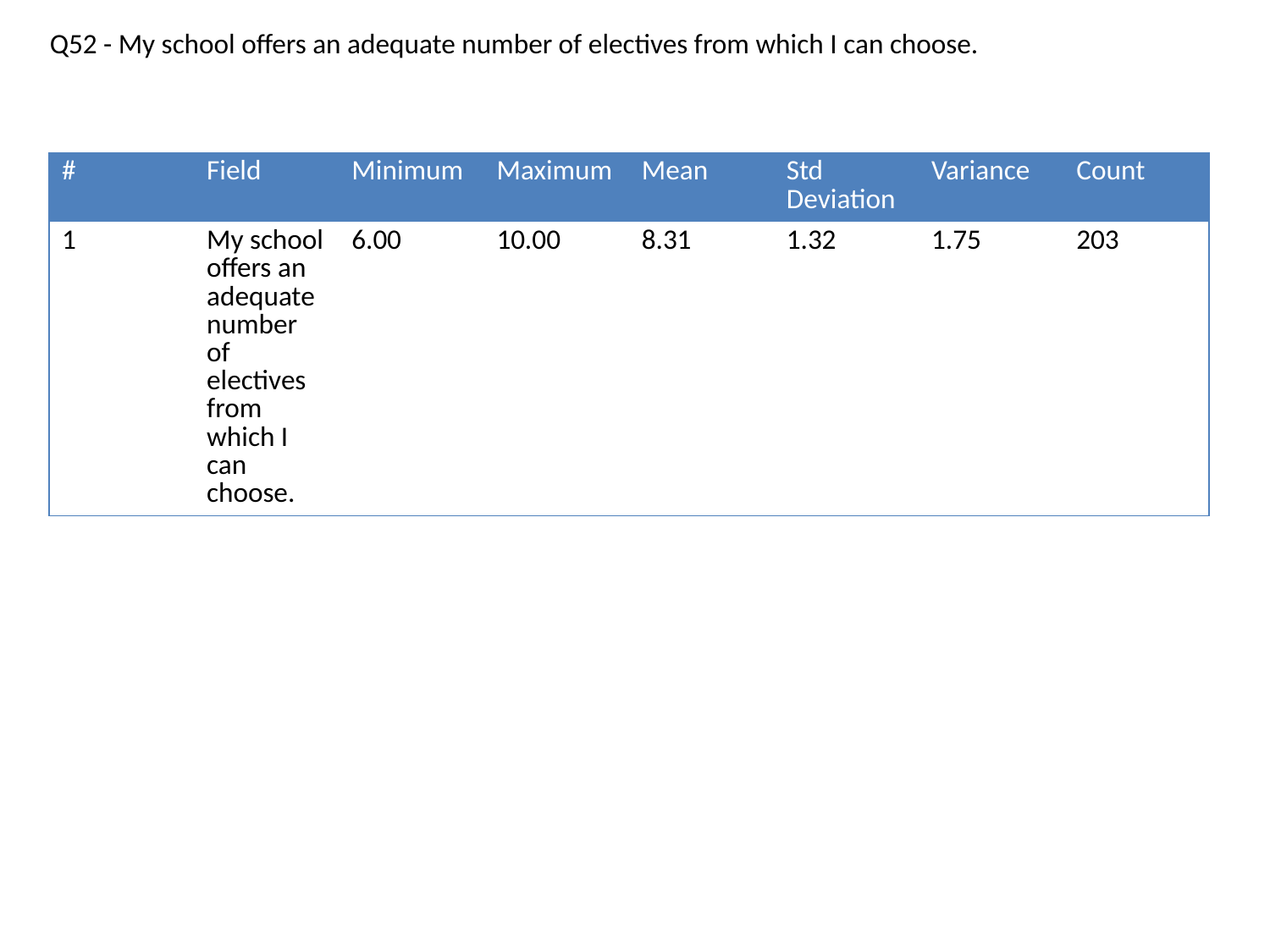

Q52 - My school offers an adequate number of electives from which I can choose.
| # | Field | Minimum | Maximum | Mean | Std Deviation | Variance | Count |
| --- | --- | --- | --- | --- | --- | --- | --- |
| 1 | My school offers an adequate number of electives from which I can choose. | 6.00 | 10.00 | 8.31 | 1.32 | 1.75 | 203 |